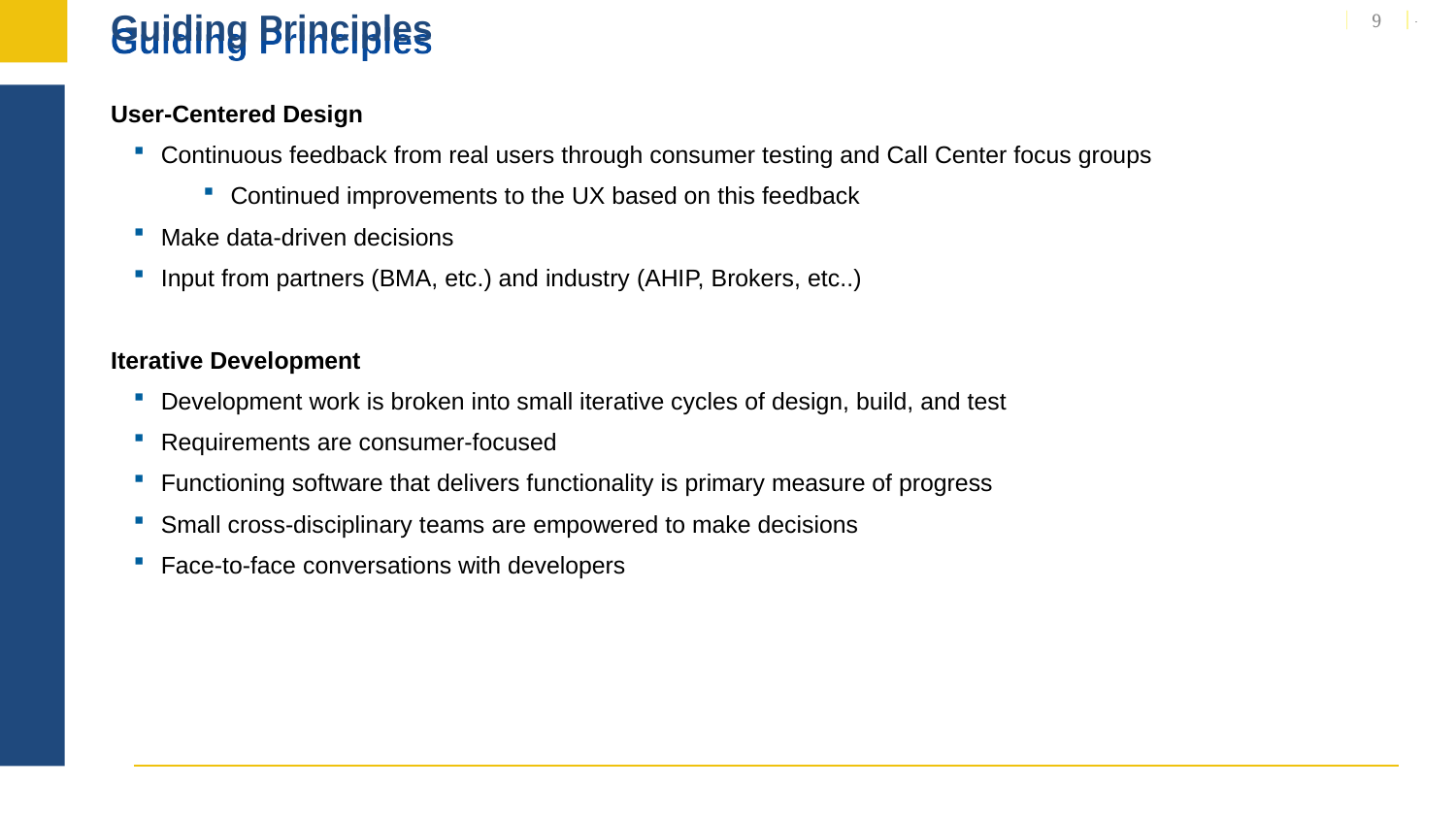

# Guiding Principles
9
User-Centered Design
Continuous feedback from real users through consumer testing and Call Center focus groups
Continued improvements to the UX based on this feedback
Make data-driven decisions
Input from partners (BMA, etc.) and industry (AHIP, Brokers, etc..)

Iterative Development
Development work is broken into small iterative cycles of design, build, and test
Requirements are consumer-focused
Functioning software that delivers functionality is primary measure of progress
Small cross-disciplinary teams are empowered to make decisions
Face-to-face conversations with developers